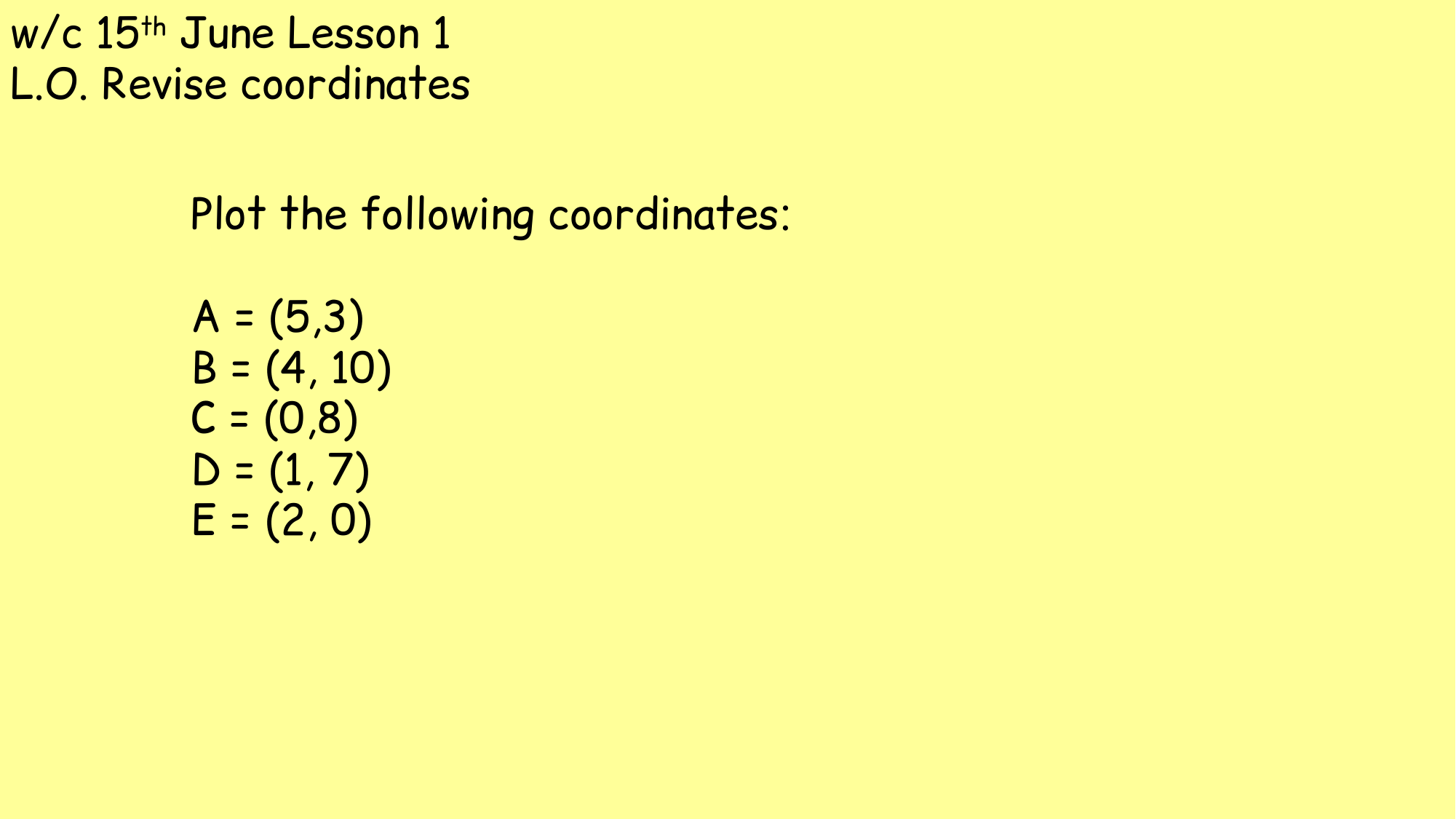

w/c 15th June Lesson 1
L.O. Revise coordinates
Plot the following coordinates:

A = (5,3)
B = (4, 10)
C = (0,8)
D = (1, 7)
E = (2, 0)